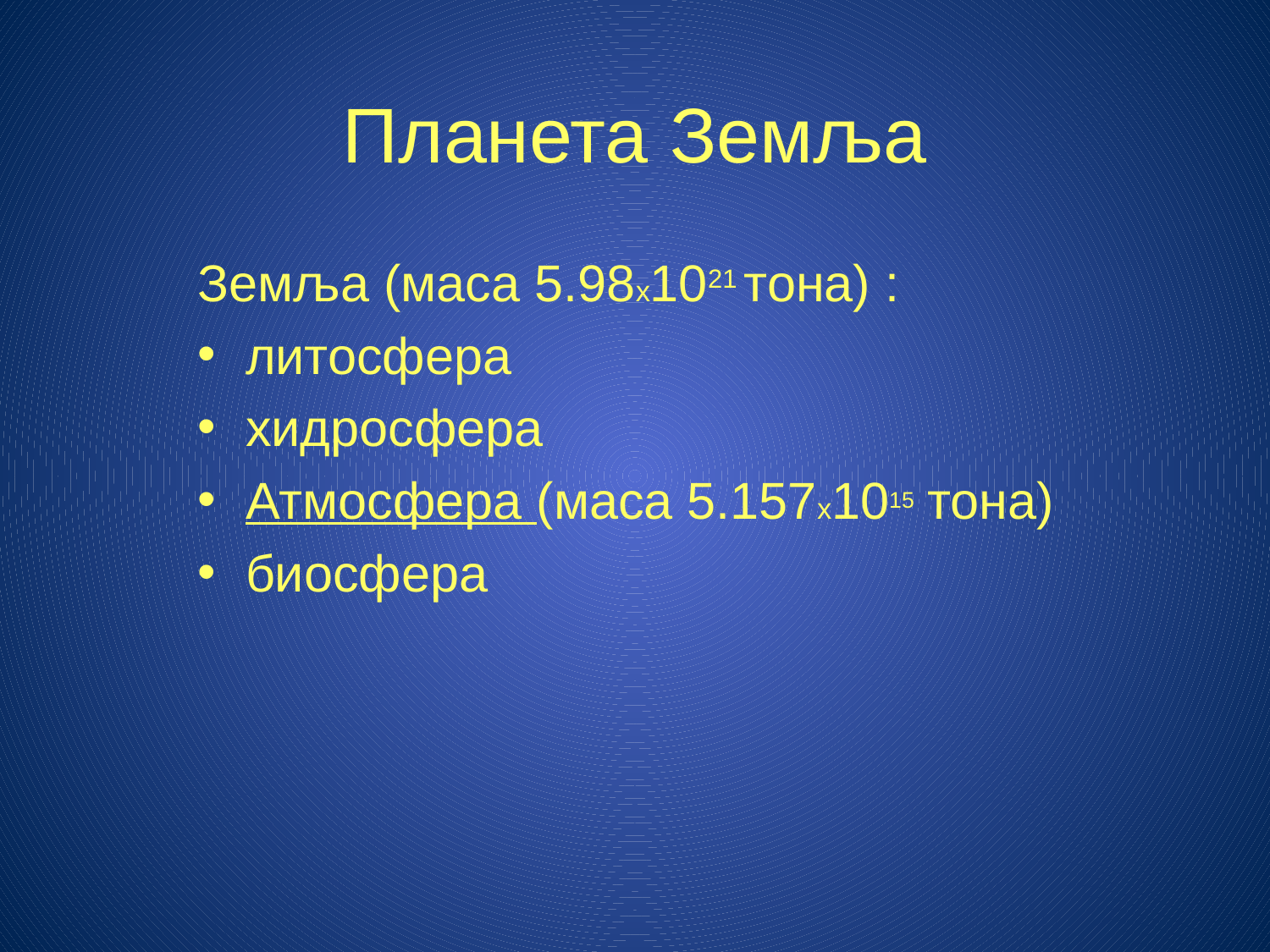

# Планета Земља
Земља (маса 5.98х1021 тона) :
литосфера
хидросфера
Атмосфера (маса 5.157х1015  тона)
биосфера